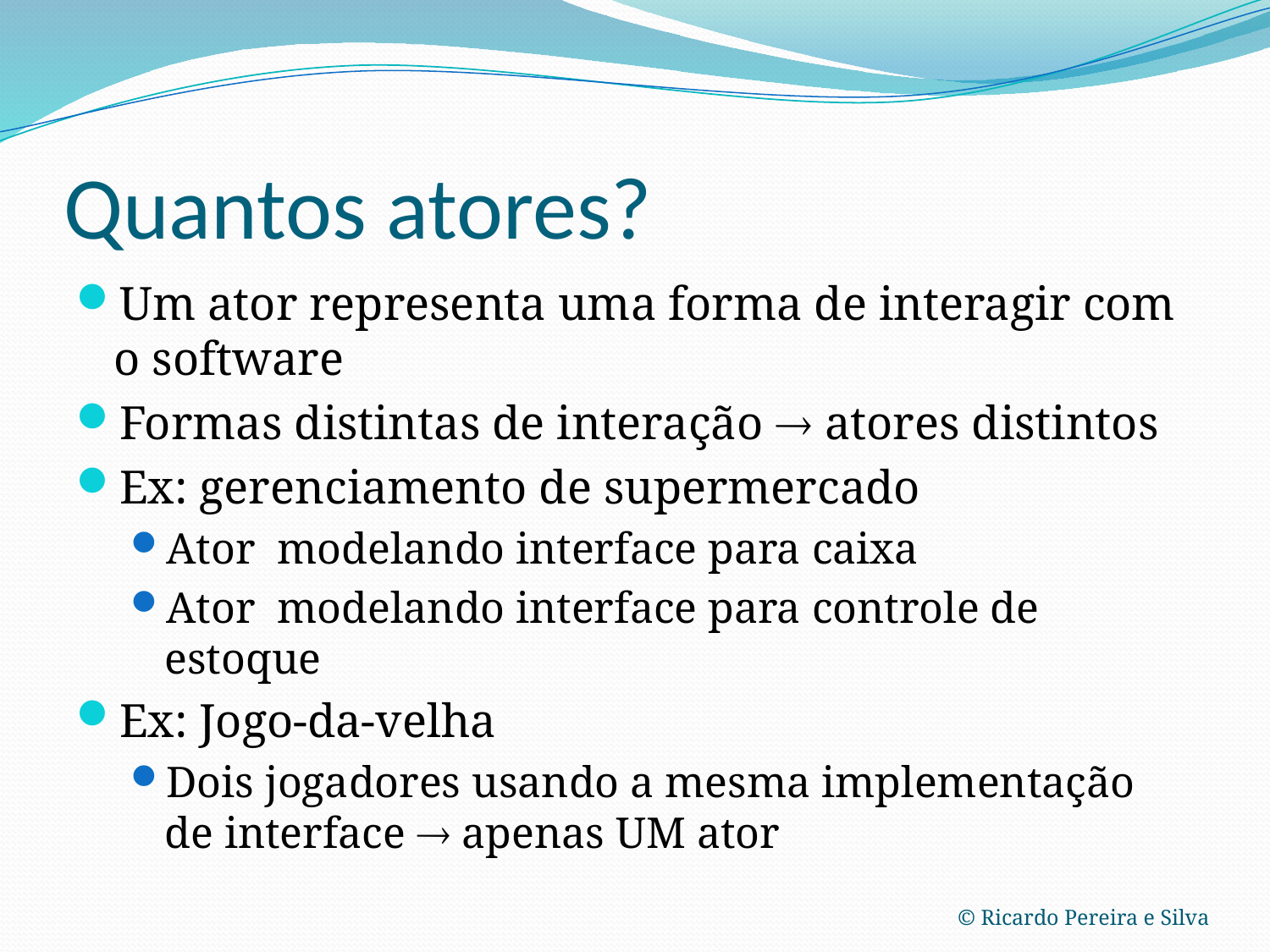

# Quantos atores?
Um ator representa uma forma de interagir com o software
Formas distintas de interação → atores distintos
Ex: gerenciamento de supermercado
Ator  modelando interface para caixa
Ator  modelando interface para controle de estoque
Ex: Jogo-da-velha
Dois jogadores usando a mesma implementação de interface → apenas UM ator

© Ricardo Pereira e Silva